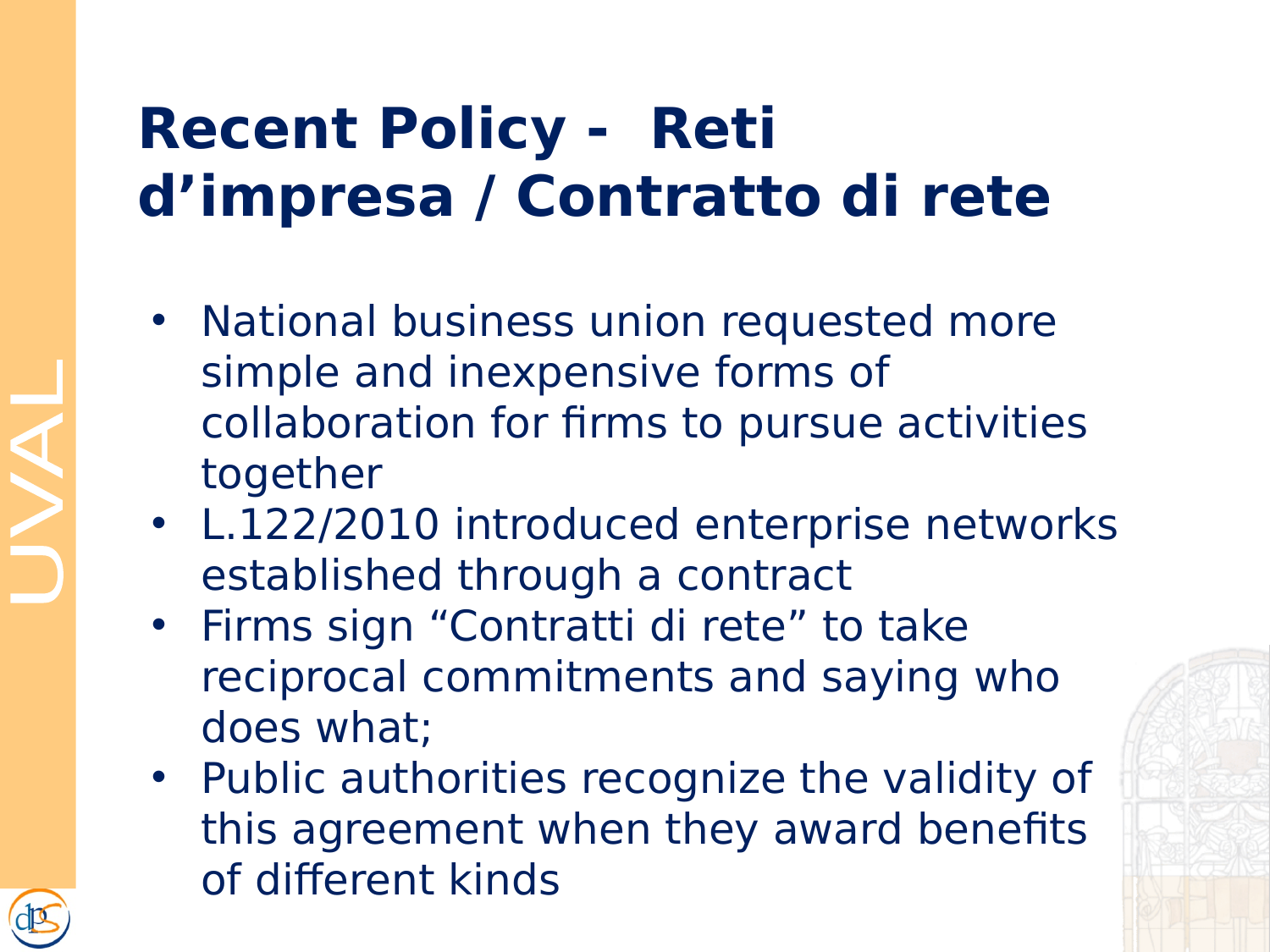

Recent Policy -  Reti d’impresa / Contratto di rete
National business union requested more simple and inexpensive forms of collaboration for firms to pursue activities together
L.122/2010 introduced enterprise networks established through a contract
Firms sign “Contratti di rete” to take reciprocal commitments and saying who does what;
Public authorities recognize the validity of this agreement when they award benefits of different kinds